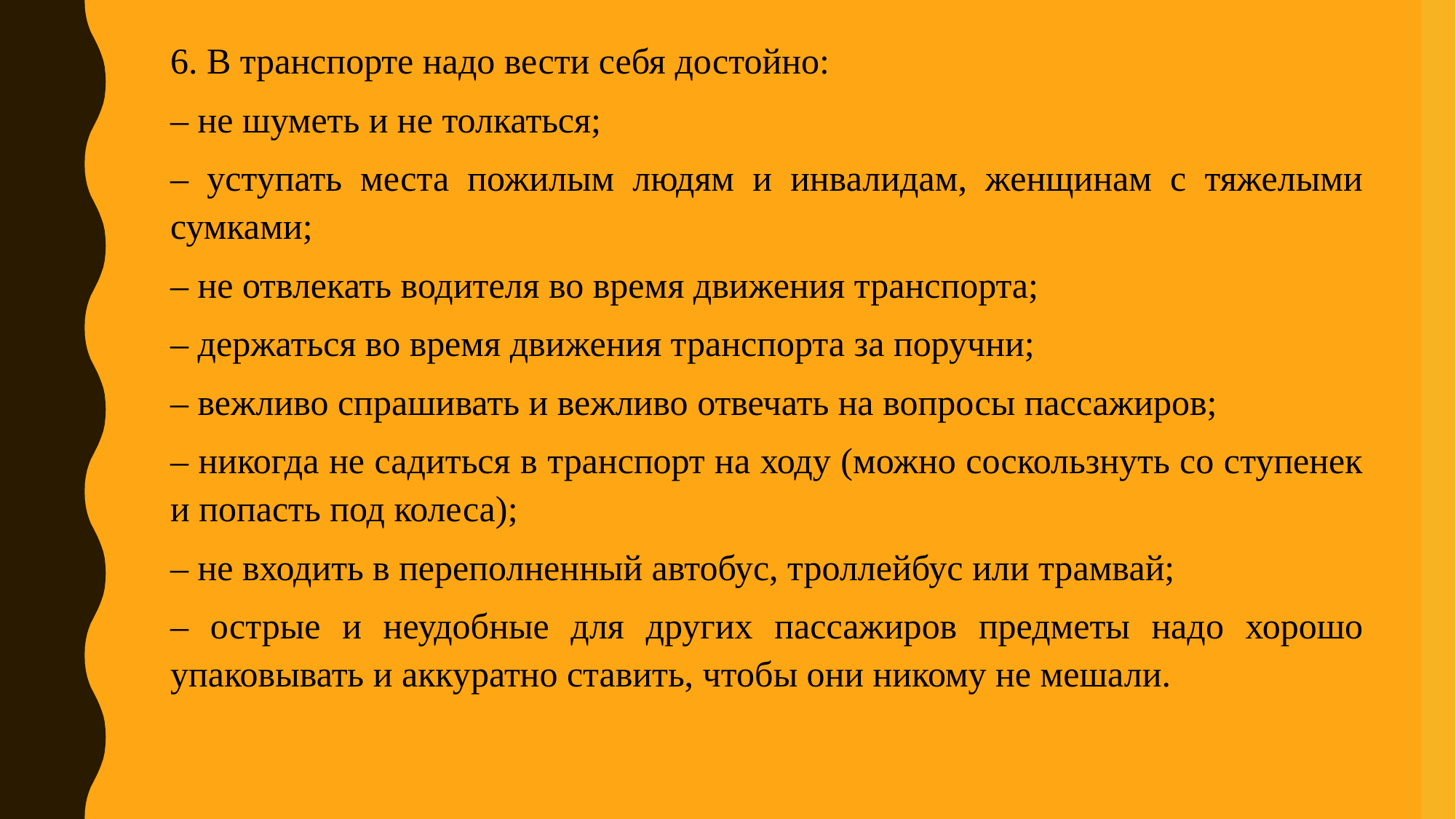

6. В транспорте надо вести себя достойно:
– не шуметь и не толкаться;
– уступать места пожилым людям и инвалидам, женщинам с тяжелыми сумками;
– не отвлекать водителя во время движения транспорта;
– держаться во время движения транспорта за поручни;
– вежливо спрашивать и вежливо отвечать на вопросы пассажиров;
– никогда не садиться в транспорт на ходу (можно соскользнуть со ступенек и попасть под колеса);
– не входить в переполненный автобус, троллейбус или трамвай;
– острые и неудобные для других пассажиров предметы надо хорошо упаковывать и аккуратно ставить, чтобы они никому не мешали.